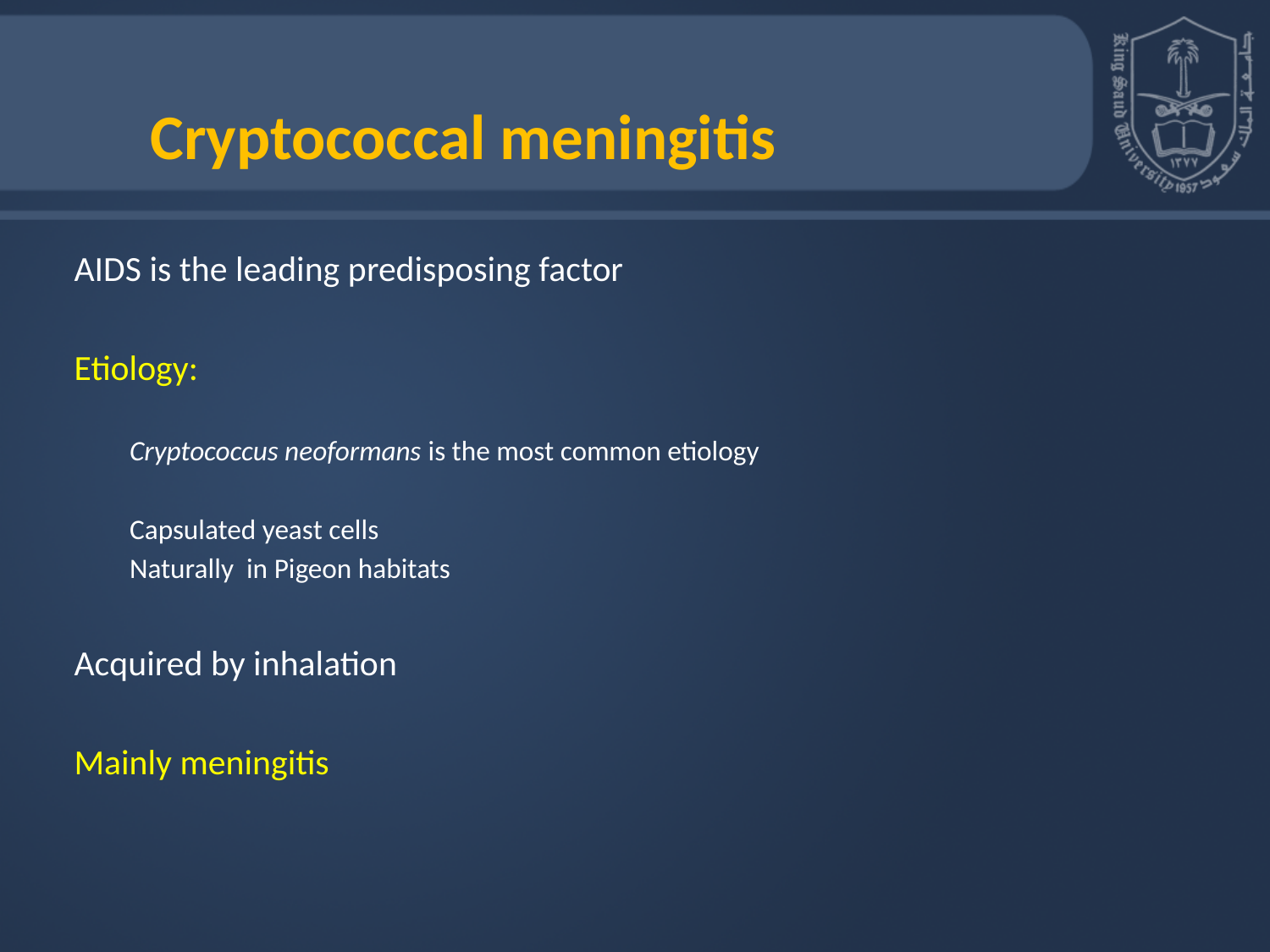

Cryptococcal meningitis

AIDS is the leading predisposing factor

Etiology:

Cryptococcus neoformans is the most common etiology

Capsulated yeast cells
Naturally  in Pigeon habitats

Acquired by inhalation

Mainly meningitis